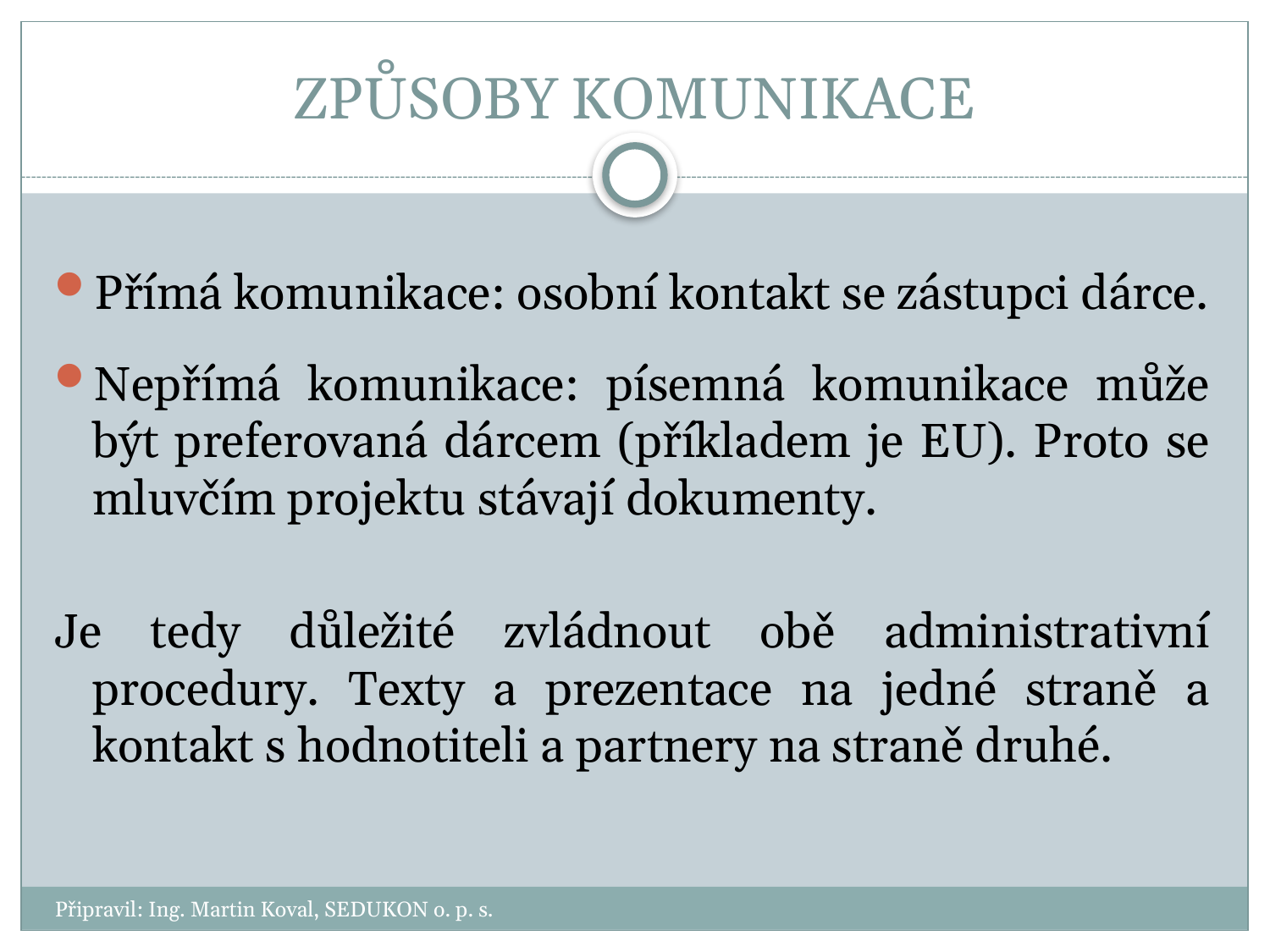

# ZPŮSOBY KOMUNIKACE

Přímá komunikace: osobní kontakt se zástupci dárce.

Nepřímá komunikace: písemná komunikace může být preferovaná dárcem (příkladem je EU). Proto se mluvčím projektu stávají dokumenty.

Je tedy důležité zvládnout obě administrativní procedury. Texty a prezentace na jedné straně a kontakt s hodnotiteli a partnery na straně druhé.

Připravil: Ing. Martin Koval, SEDUKON o. p. s.